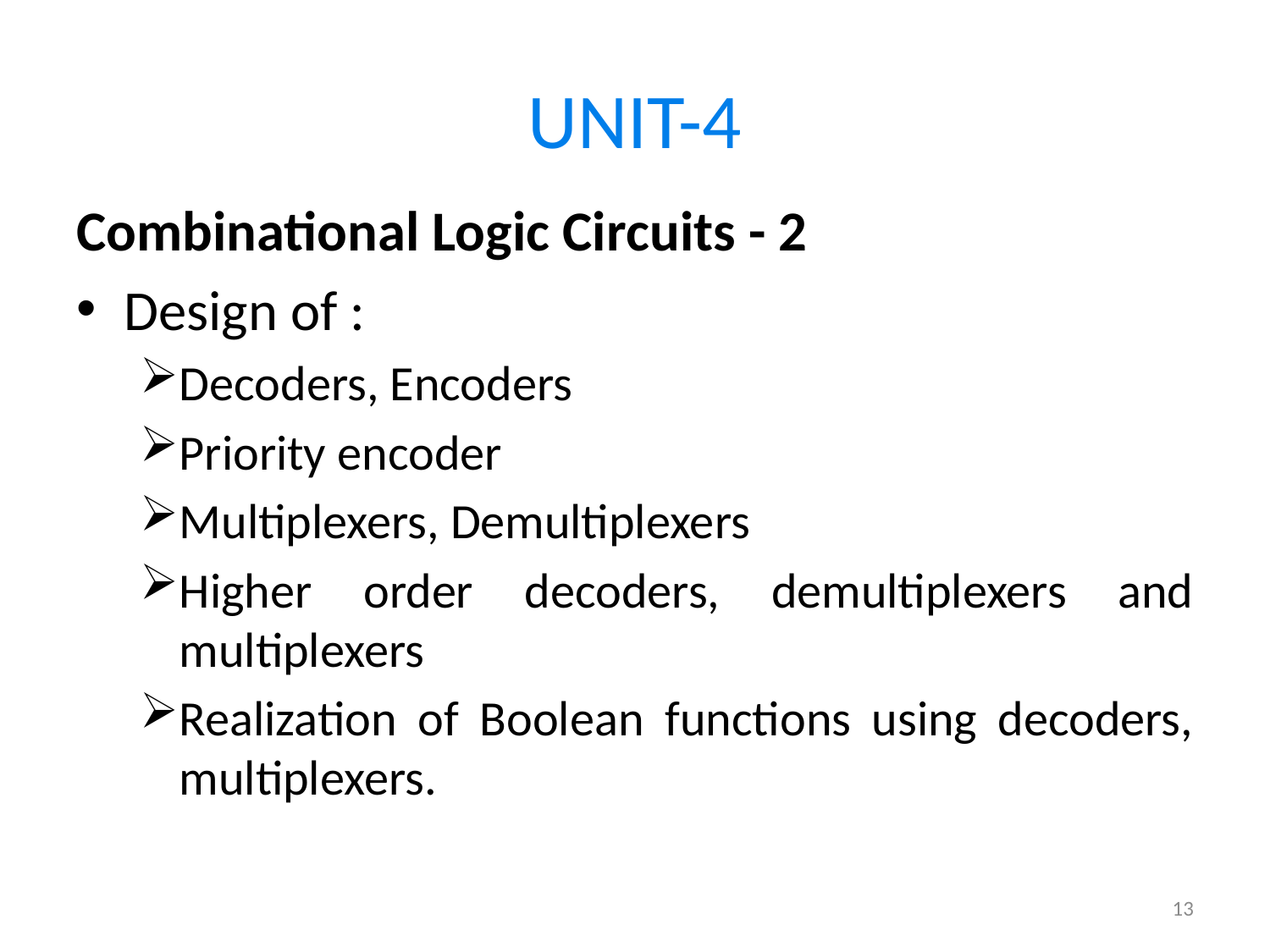

# UNIT-4
Combinational Logic Circuits - 2
Design of :
Decoders, Encoders
Priority encoder
Multiplexers, Demultiplexers
Higher order decoders, demultiplexers and multiplexers
Realization of Boolean functions using decoders, multiplexers.
13